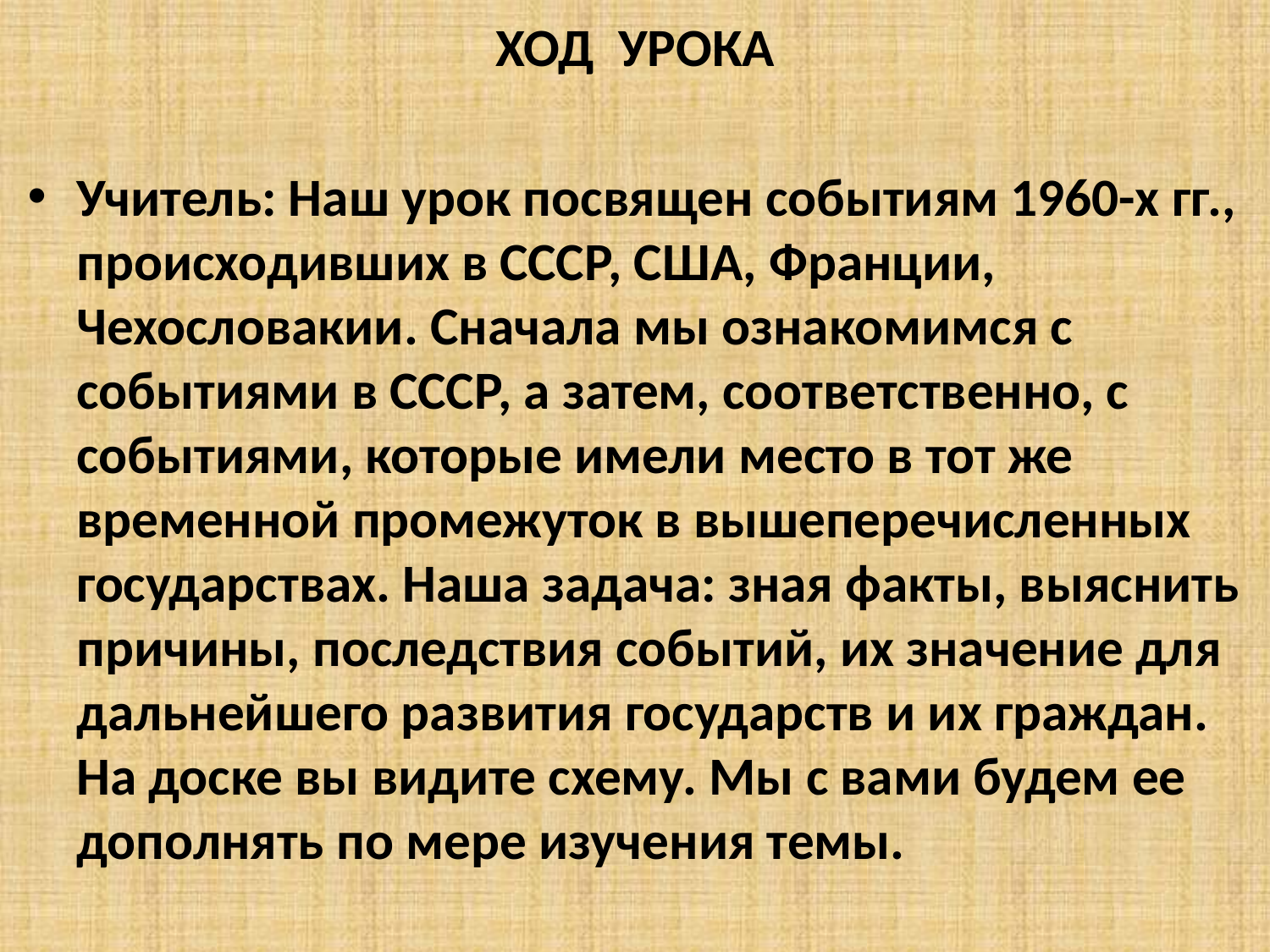

ХОД  УРОКА

Учитель: Наш урок посвящен событиям 1960-х гг., происходивших в СССР, США, Франции, Чехословакии. Сначала мы ознакомимся с событиями в СССР, а затем, соответственно, с событиями, которые имели место в тот же временной промежуток в вышеперечисленных государствах. Наша задача: зная факты, выяснить причины, последствия событий, их значение для дальнейшего развития государств и их граждан. На доске вы видите схему. Мы с вами будем ее дополнять по мере изучения темы.